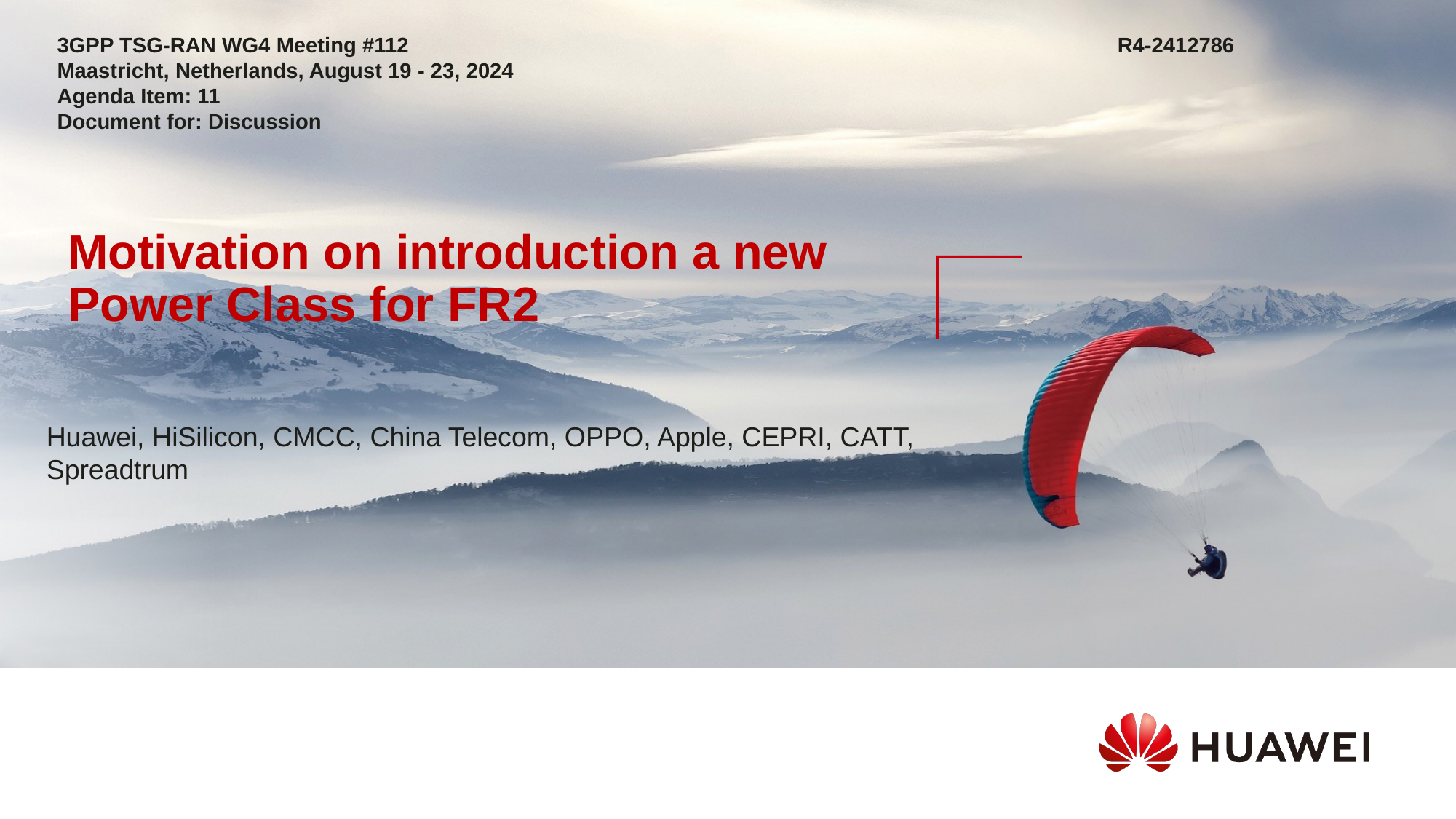

3GPP TSG-RAN WG4 Meeting #112						             R4-2412786
Maastricht, Netherlands, August 19 - 23, 2024
Agenda Item: 11
Document for: Discussion
Motivation on introduction a new Power Class for FR2
Huawei, HiSilicon, CMCC, China Telecom, OPPO, Apple, CEPRI, CATT, Spreadtrum